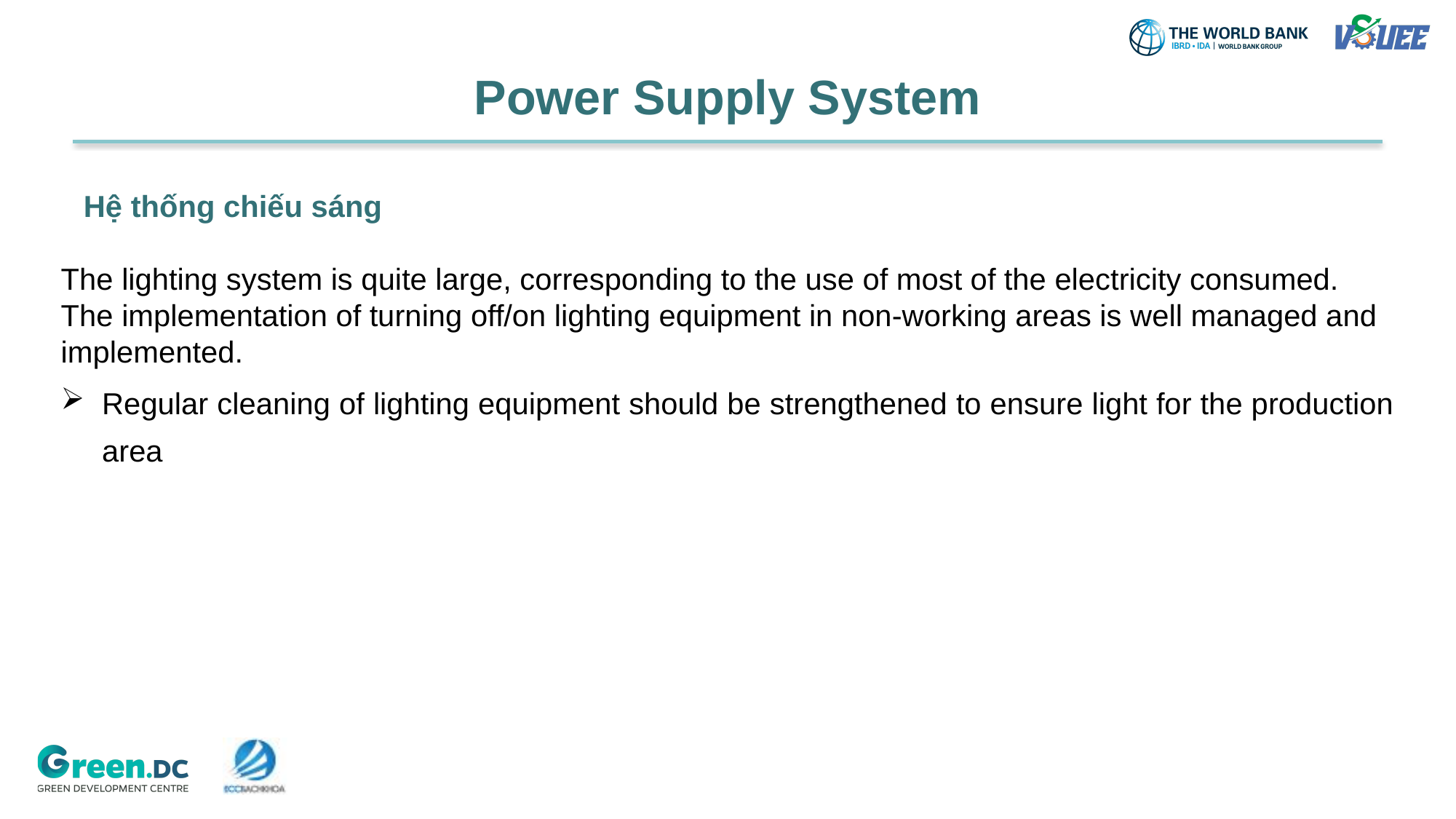

# Power Supply System
Hệ thống chiếu sáng
The lighting system is quite large, corresponding to the use of most of the electricity consumed.
The implementation of turning off/on lighting equipment in non-working areas is well managed and implemented.
Regular cleaning of lighting equipment should be strengthened to ensure light for the production area